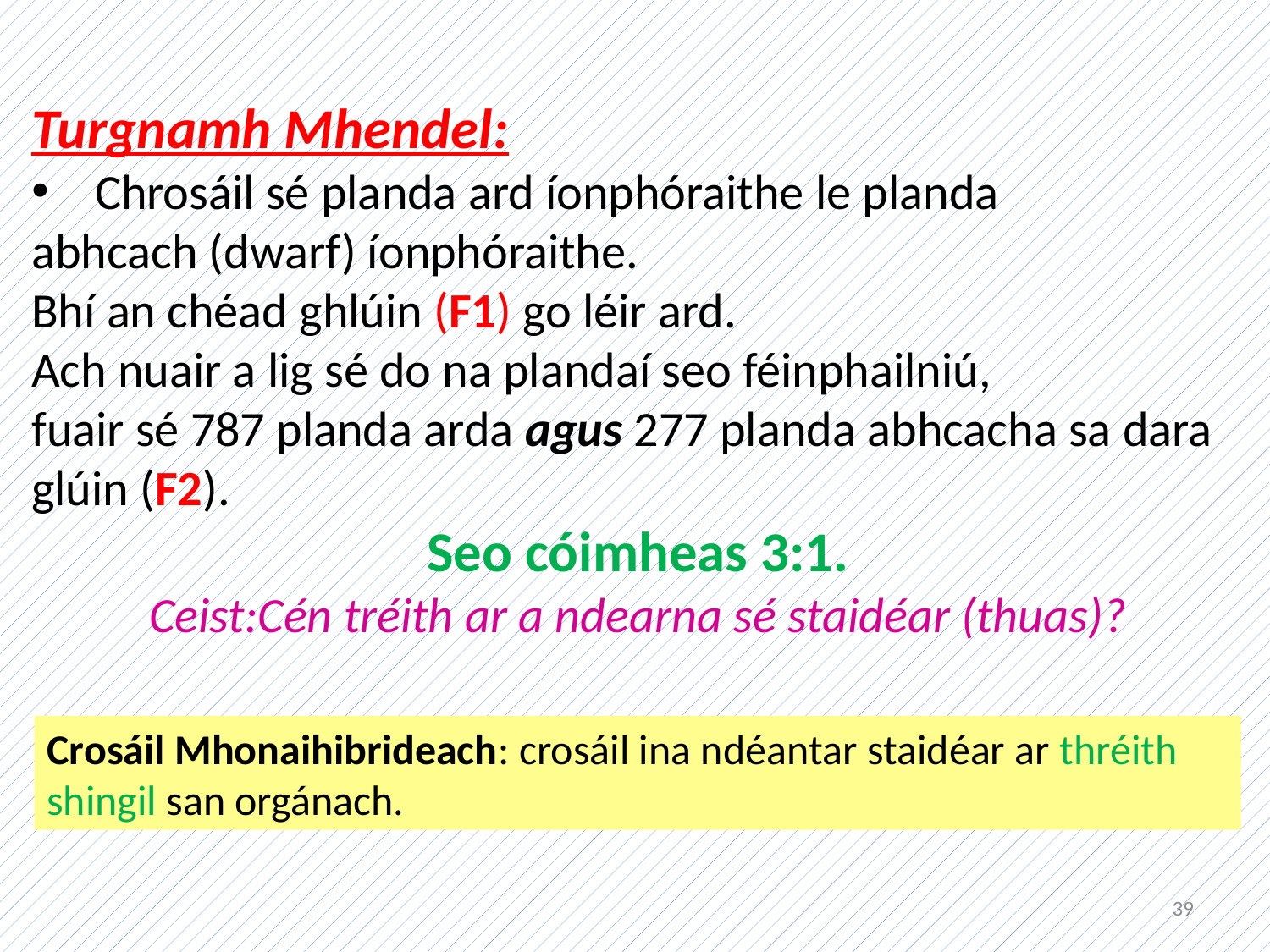

Turgnamh Mhendel:
Chrosáil sé planda ard íonphóraithe le planda
abhcach (dwarf) íonphóraithe.
Bhí an chéad ghlúin (F1) go léir ard.
Ach nuair a lig sé do na plandaí seo féinphailniú,
fuair sé 787 planda arda agus 277 planda abhcacha sa dara
glúin (F2).
Seo cóimheas 3:1.
Ceist:Cén tréith ar a ndearna sé staidéar (thuas)?
Crosáil Mhonaihibrideach: crosáil ina ndéantar staidéar ar thréith shingil san orgánach.
39